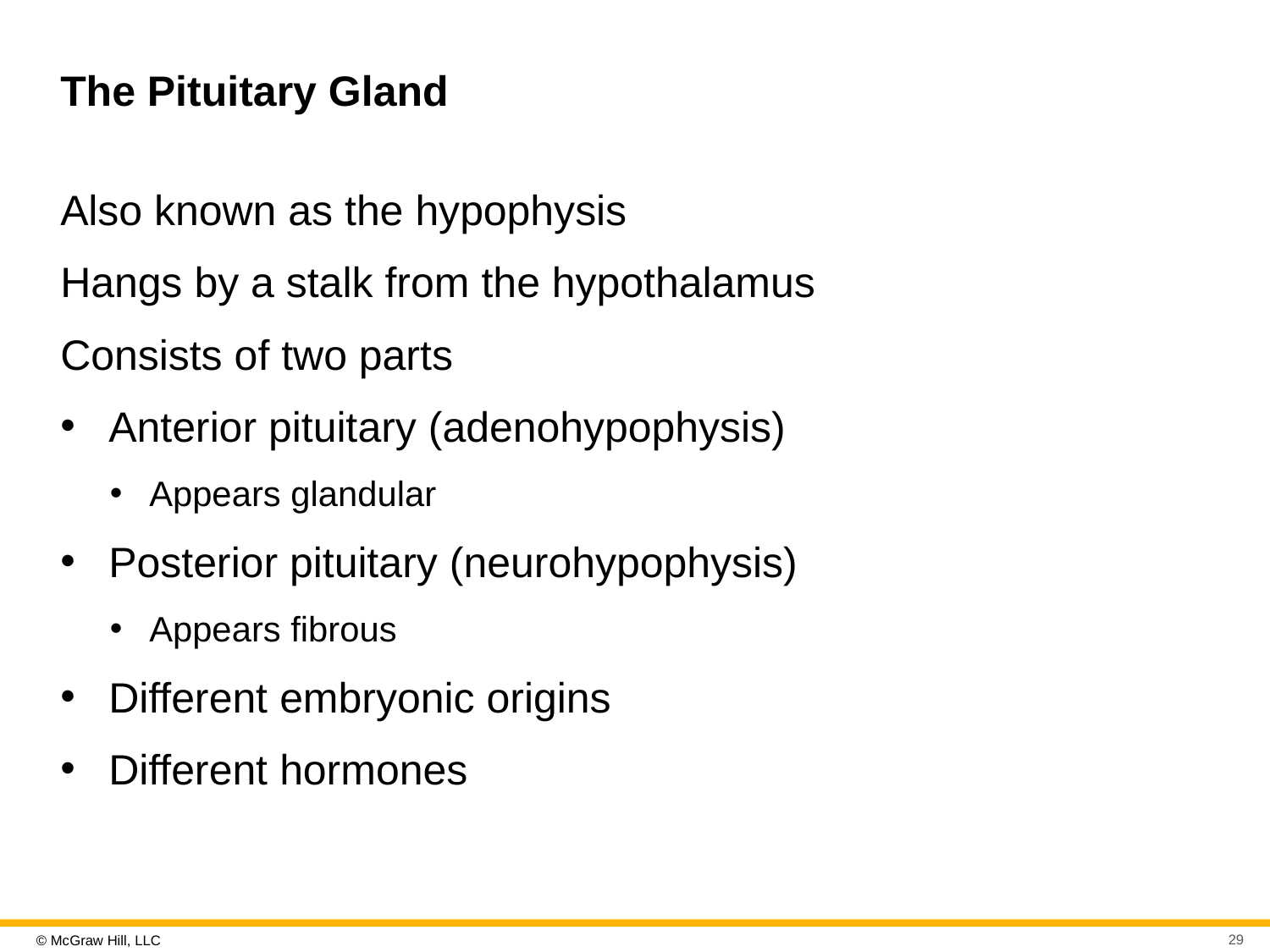

# The Pituitary Gland
Also known as the hypophysis
Hangs by a stalk from the hypothalamus
Consists of two parts
Anterior pituitary (adenohypophysis)
Appears glandular
Posterior pituitary (neurohypophysis)
Appears fibrous
Different embryonic origins
Different hormones
29